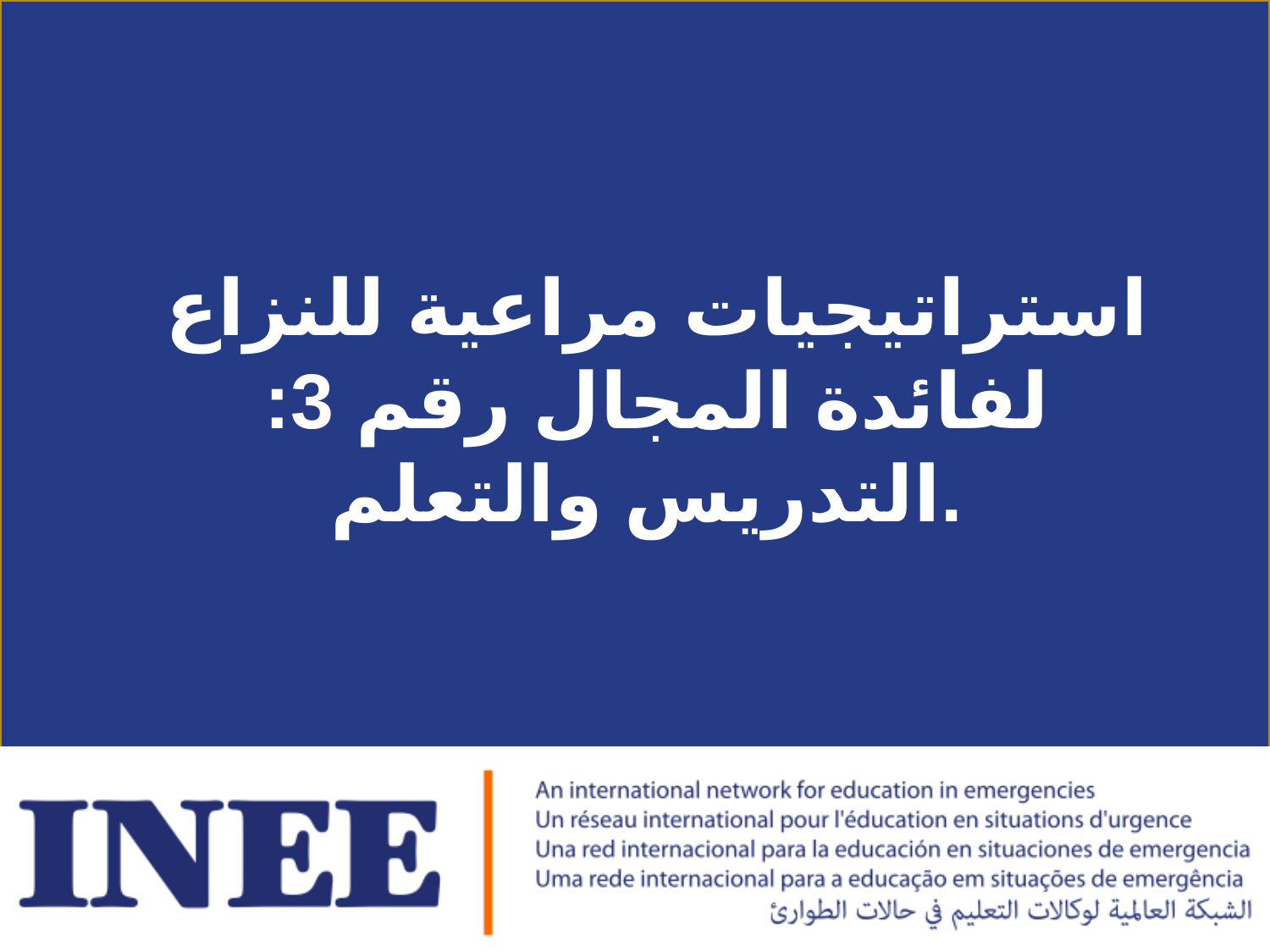

# استراتيجيات مراعية للنزاع لفائدة المجال رقم 3: التدريس والتعلم.